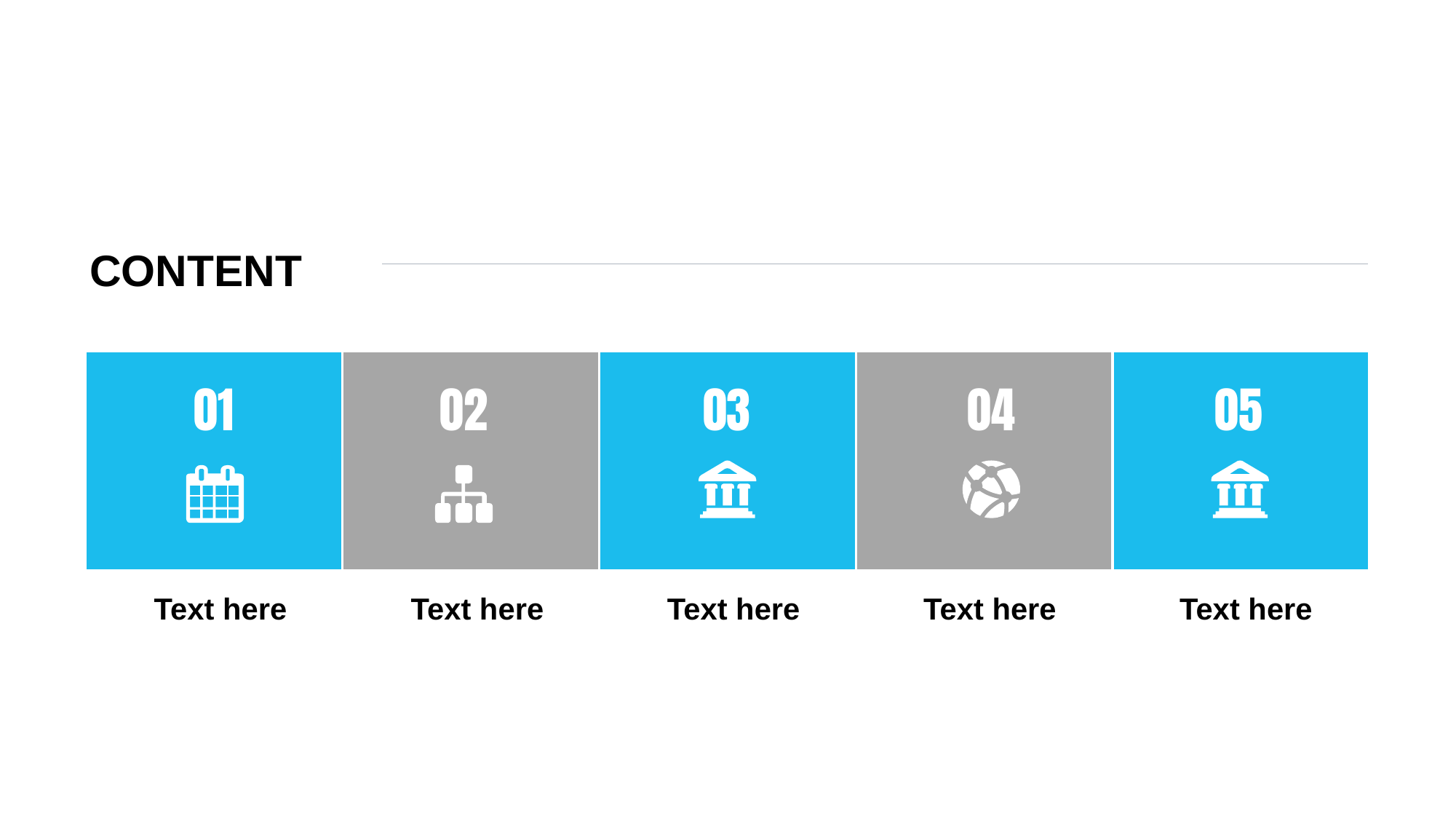

CONTENT

01
02
03
04
05

Text here
Text here
Text here
Text here
Text here